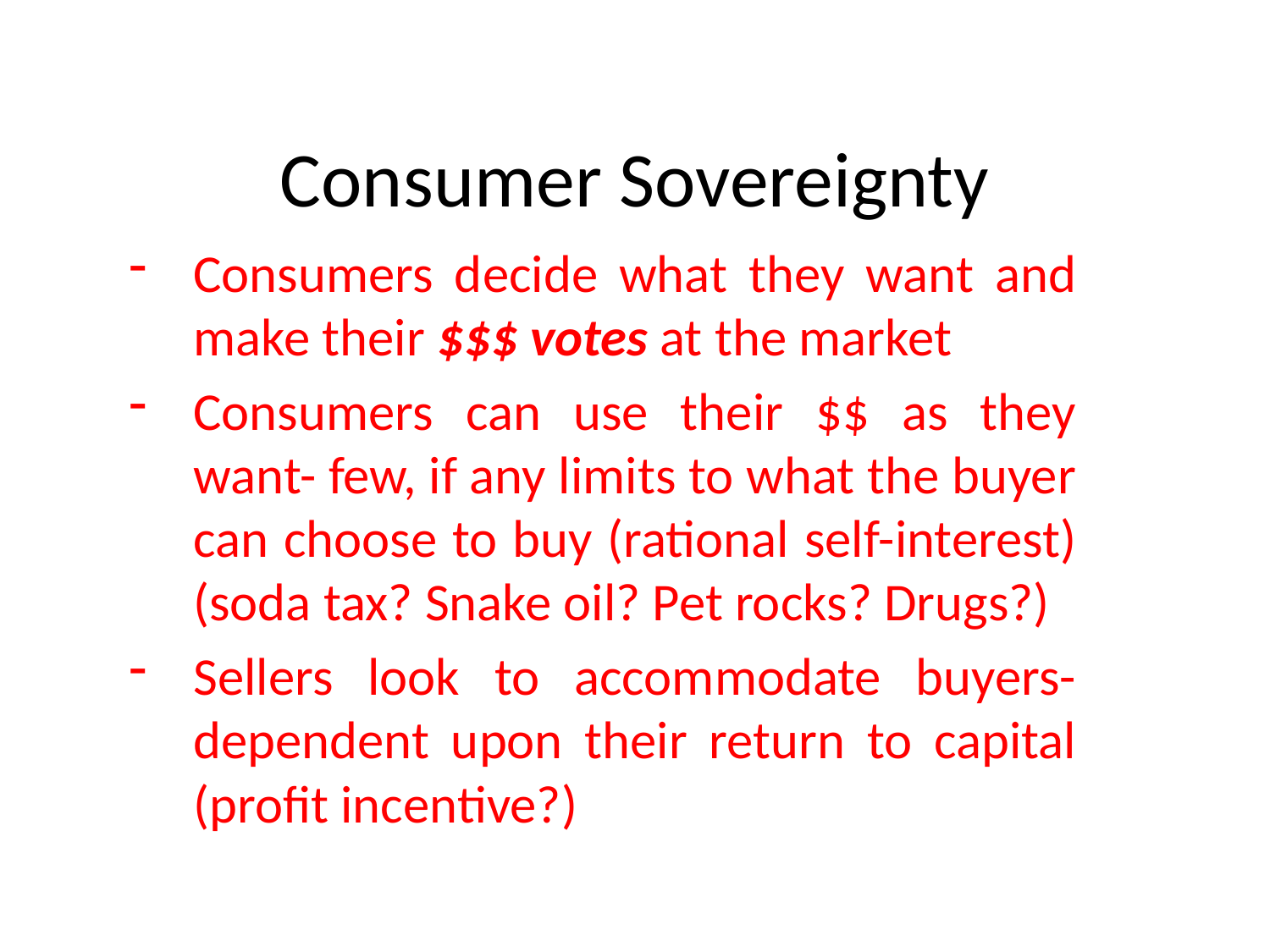

# Consumer Sovereignty
Consumers decide what they want and make their $$$ votes at the market
Consumers can use their $$ as they want- few, if any limits to what the buyer can choose to buy (rational self-interest) (soda tax? Snake oil? Pet rocks? Drugs?)
Sellers look to accommodate buyers- dependent upon their return to capital (profit incentive?)